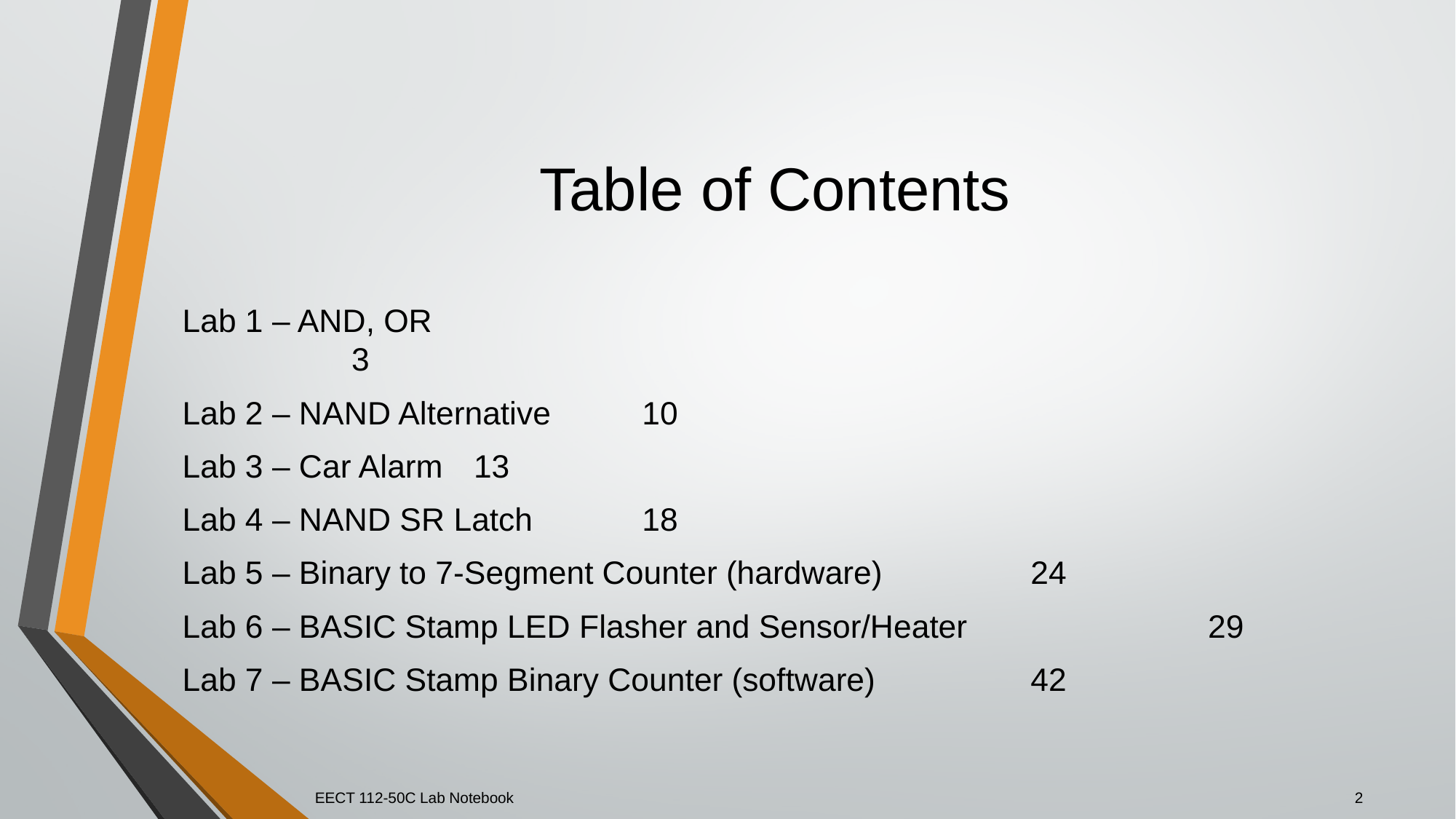

# Table of Contents
Lab 1 – AND, OR					                                                                                                                       3
Lab 2 – NAND Alternative															        10
Lab 3 – Car Alarm																		13
Lab 4 – NAND SR Latch															        18
Lab 5 – Binary to 7-Segment Counter (hardware)									        24
Lab 6 – BASIC Stamp LED Flasher and Sensor/Heater							                 29
Lab 7 – BASIC Stamp Binary Counter (software)										        42
EECT 112-50C Lab Notebook
2